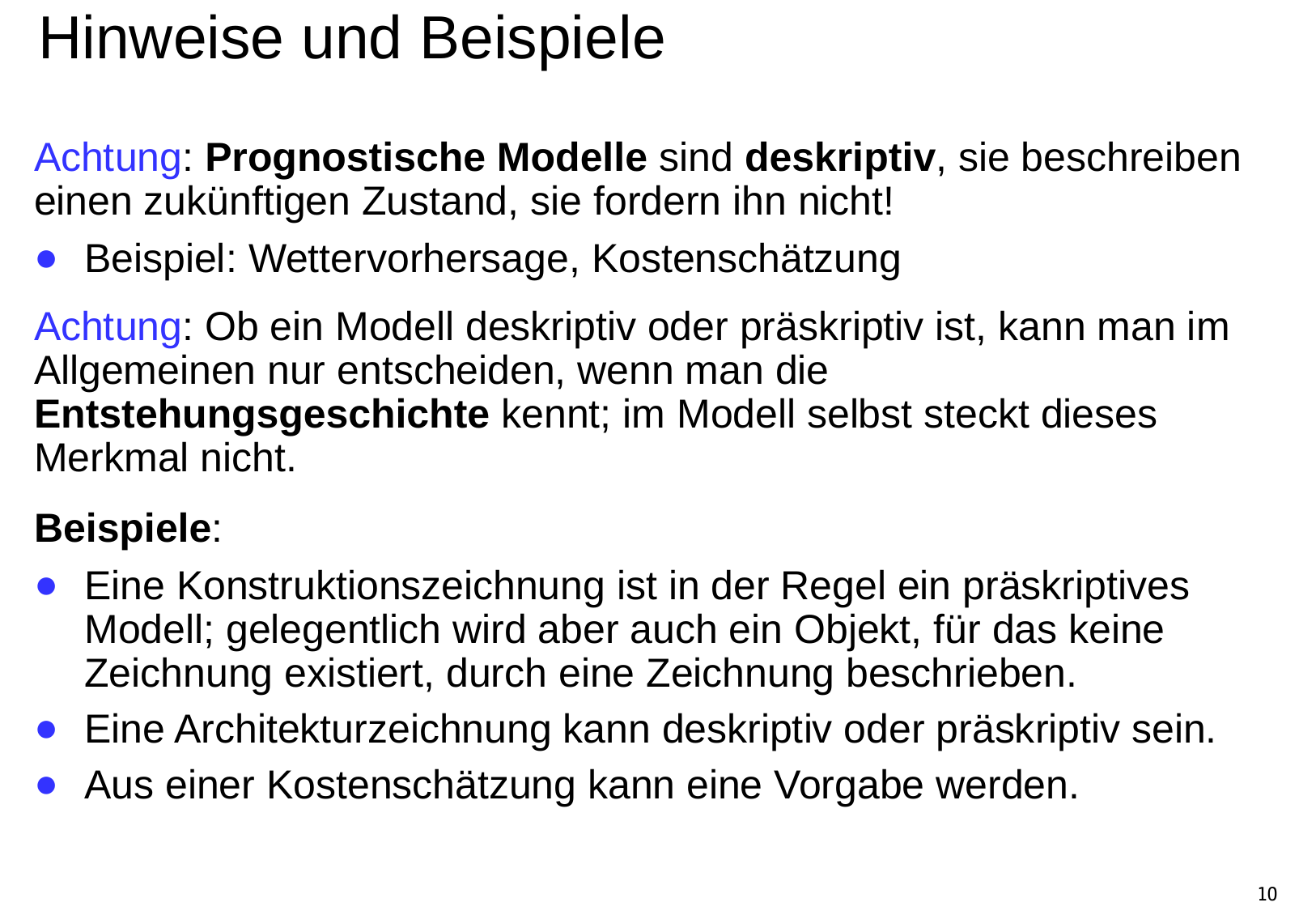

# Hinweise und Beispiele
Achtung: Prognostische Modelle sind deskriptiv, sie beschreiben einen zukünftigen Zustand, sie fordern ihn nicht!
Beispiel: Wettervorhersage, Kostenschätzung
Achtung: Ob ein Modell deskriptiv oder präskriptiv ist, kann man im Allgemeinen nur entscheiden, wenn man die Entstehungsgeschichte kennt; im Modell selbst steckt dieses Merkmal nicht.
Beispiele:
Eine Konstruktionszeichnung ist in der Regel ein präskriptives Modell; gelegentlich wird aber auch ein Objekt, für das keine Zeichnung existiert, durch eine Zeichnung beschrieben.
Eine Architekturzeichnung kann deskriptiv oder präskriptiv sein.
Aus einer Kostenschätzung kann eine Vorgabe werden.

10